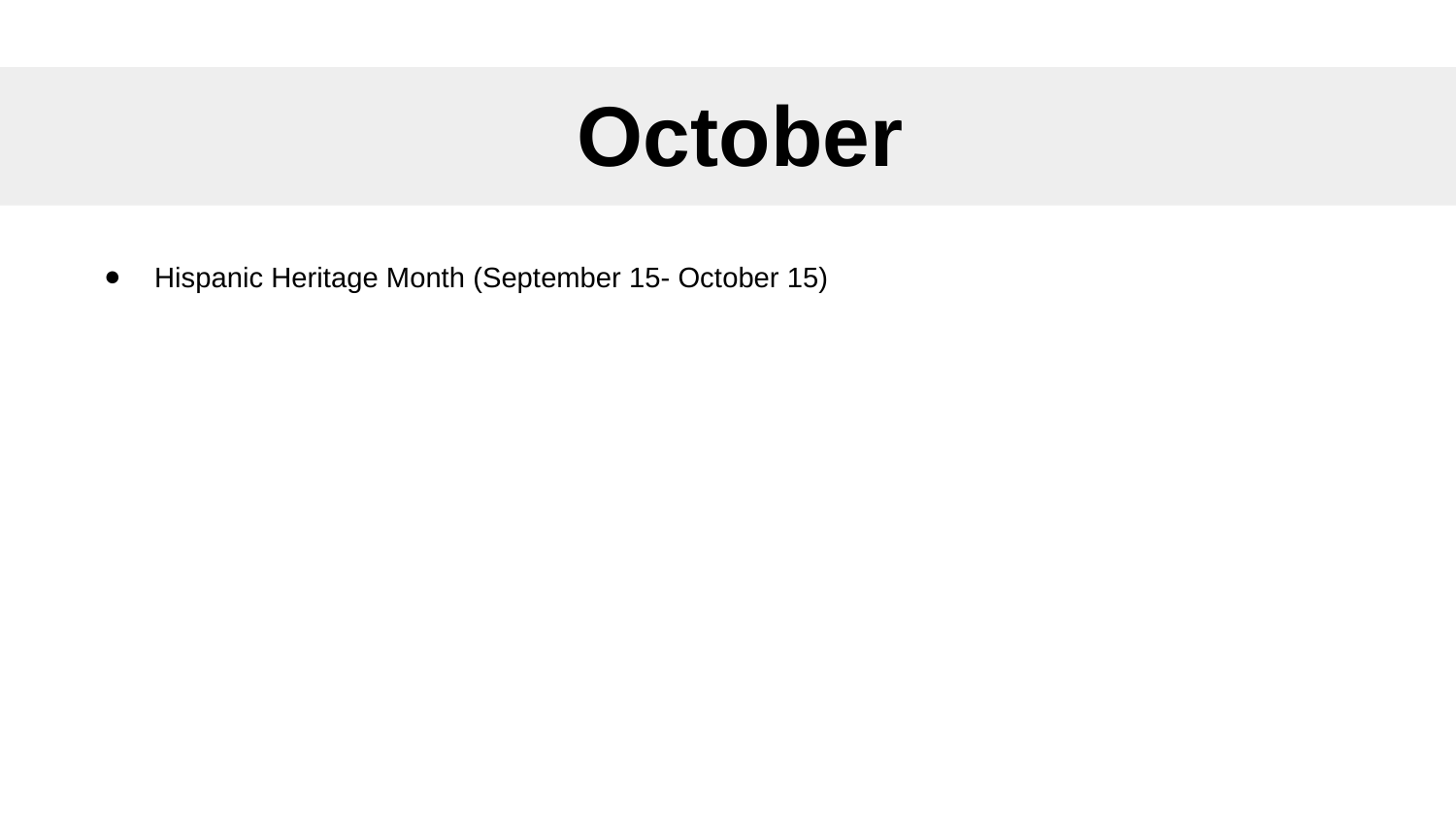

October
Hispanic Heritage Month (September 15- October 15)